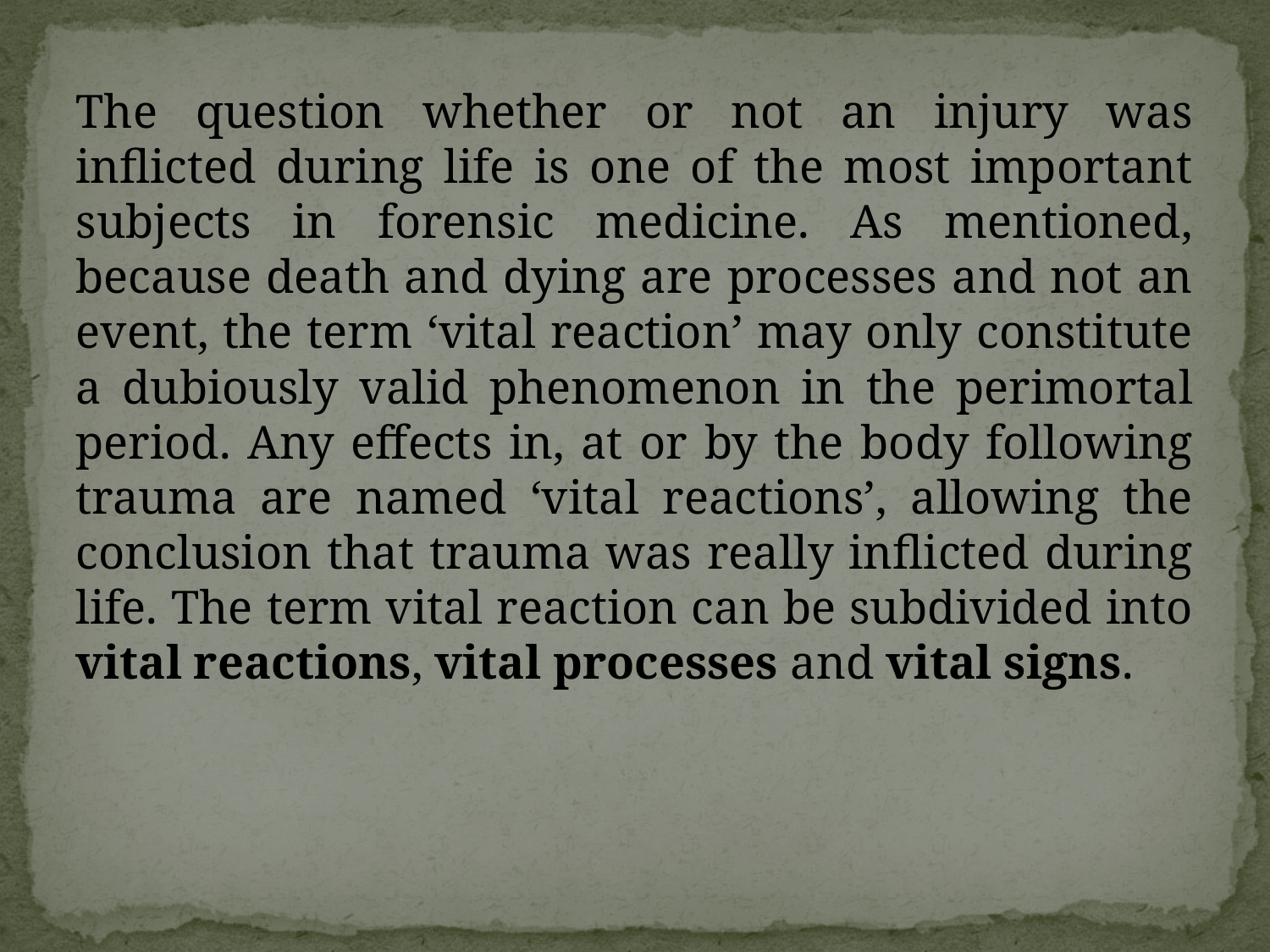

The question whether or not an injury was inflicted during life is one of the most important subjects in forensic medicine. As mentioned, because death and dying are processes and not an event, the term ‘vital reaction’ may only constitute a dubiously valid phenomenon in the perimortal period. Any effects in, at or by the body following trauma are named ‘vital reactions’, allowing the conclusion that trauma was really inflicted during life. The term vital reaction can be subdivided into vital reactions, vital processes and vital signs.